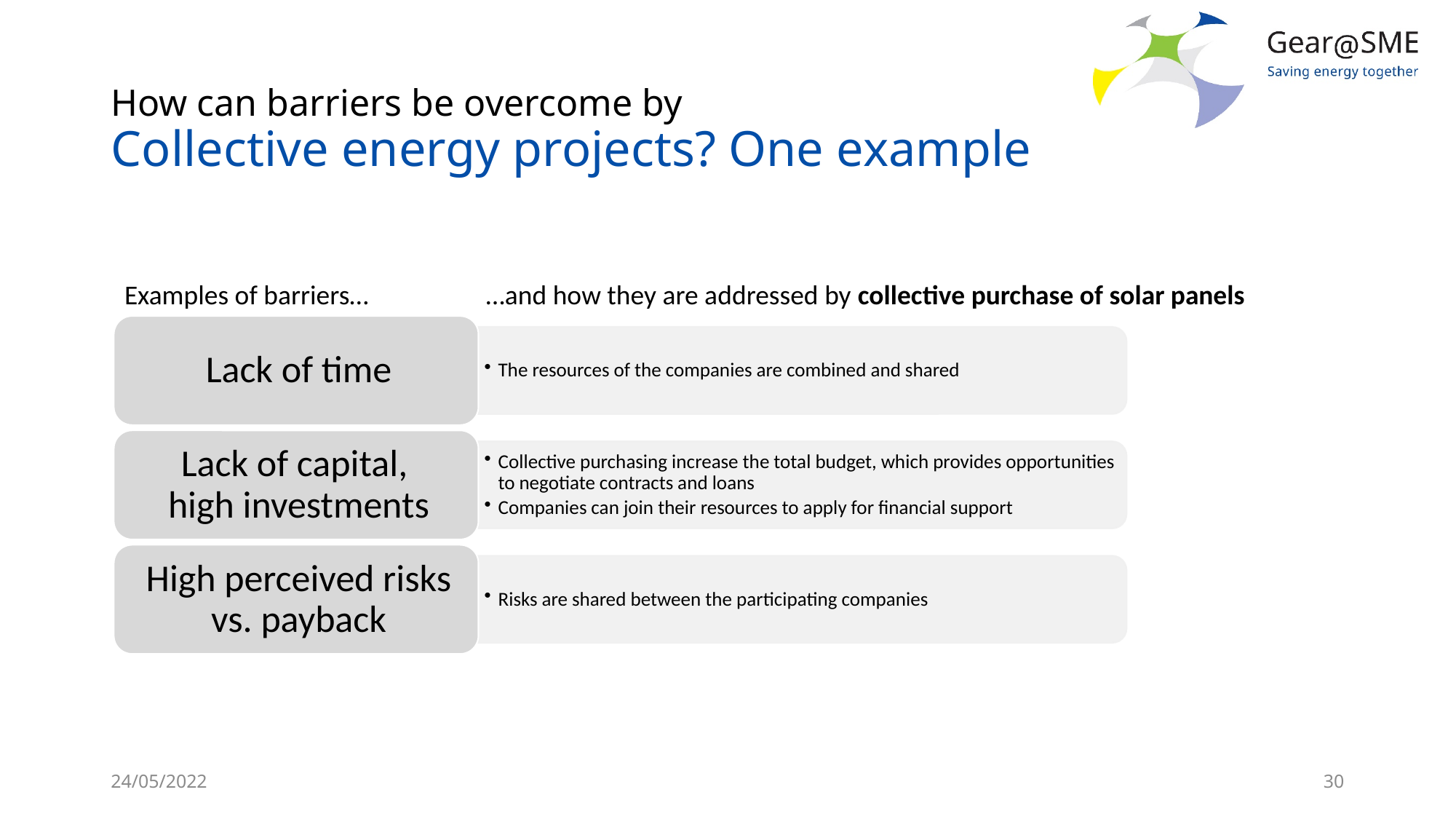

# How can barriers be overcome by Collective energy projects? One example
Examples of barriers…
…and how they are addressed by collective purchase of solar panels
The resources of the companies are combined and shared
Lack of time
Collective purchasing increase the total budget, which provides opportunities to negotiate contracts and loans
Companies can join their resources to apply for financial support
Lack of capital,
high investments
Risks are shared between the participating companies
High perceived risks vs. payback

24/05/2022
30